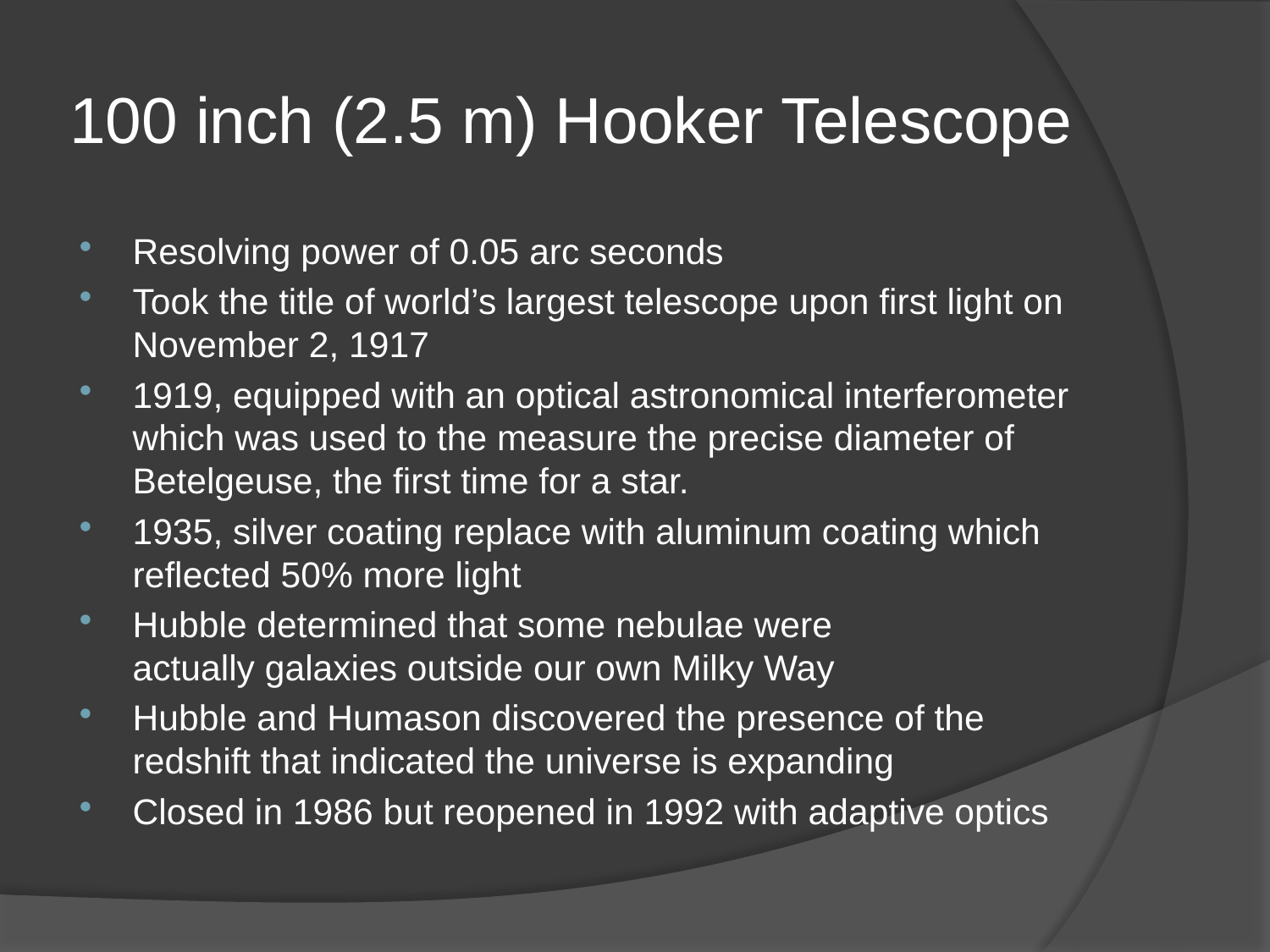

# 100 inch (2.5 m) Hooker Telescope
Resolving power of 0.05 arc seconds
Took the title of world’s largest telescope upon first light on November 2, 1917
1919, equipped with an optical astronomical interferometer which was used to the measure the precise diameter of Betelgeuse, the first time for a star.
1935, silver coating replace with aluminum coating which reflected 50% more light
Hubble determined that some nebulae were actually galaxies outside our own Milky Way
Hubble and Humason discovered the presence of the redshift that indicated the universe is expanding
Closed in 1986 but reopened in 1992 with adaptive optics